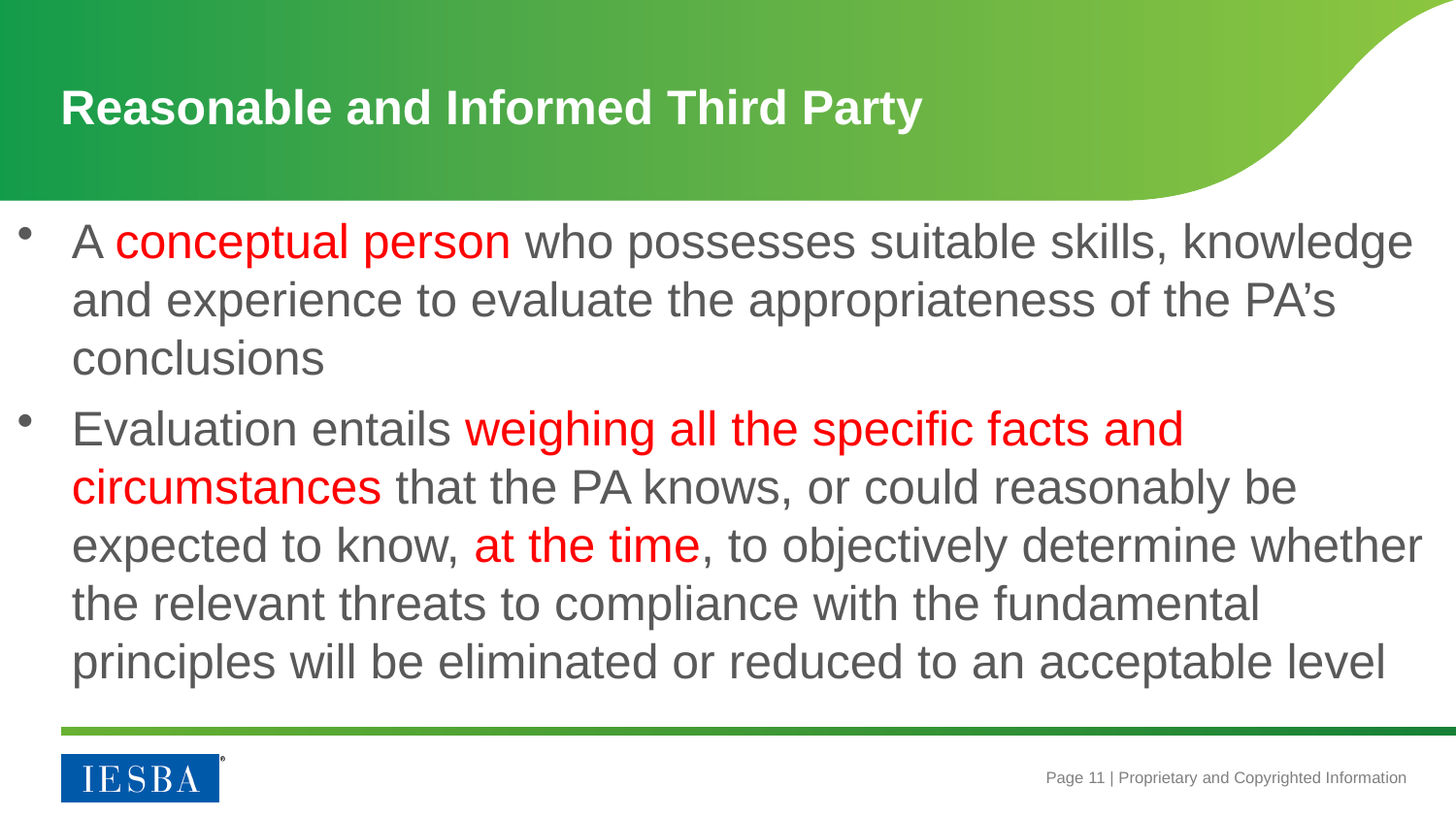

# Reasonable and Informed Third Party
A conceptual person who possesses suitable skills, knowledge and experience to evaluate the appropriateness of the PA’s conclusions
Evaluation entails weighing all the specific facts and circumstances that the PA knows, or could reasonably be expected to know, at the time, to objectively determine whether the relevant threats to compliance with the fundamental principles will be eliminated or reduced to an acceptable level